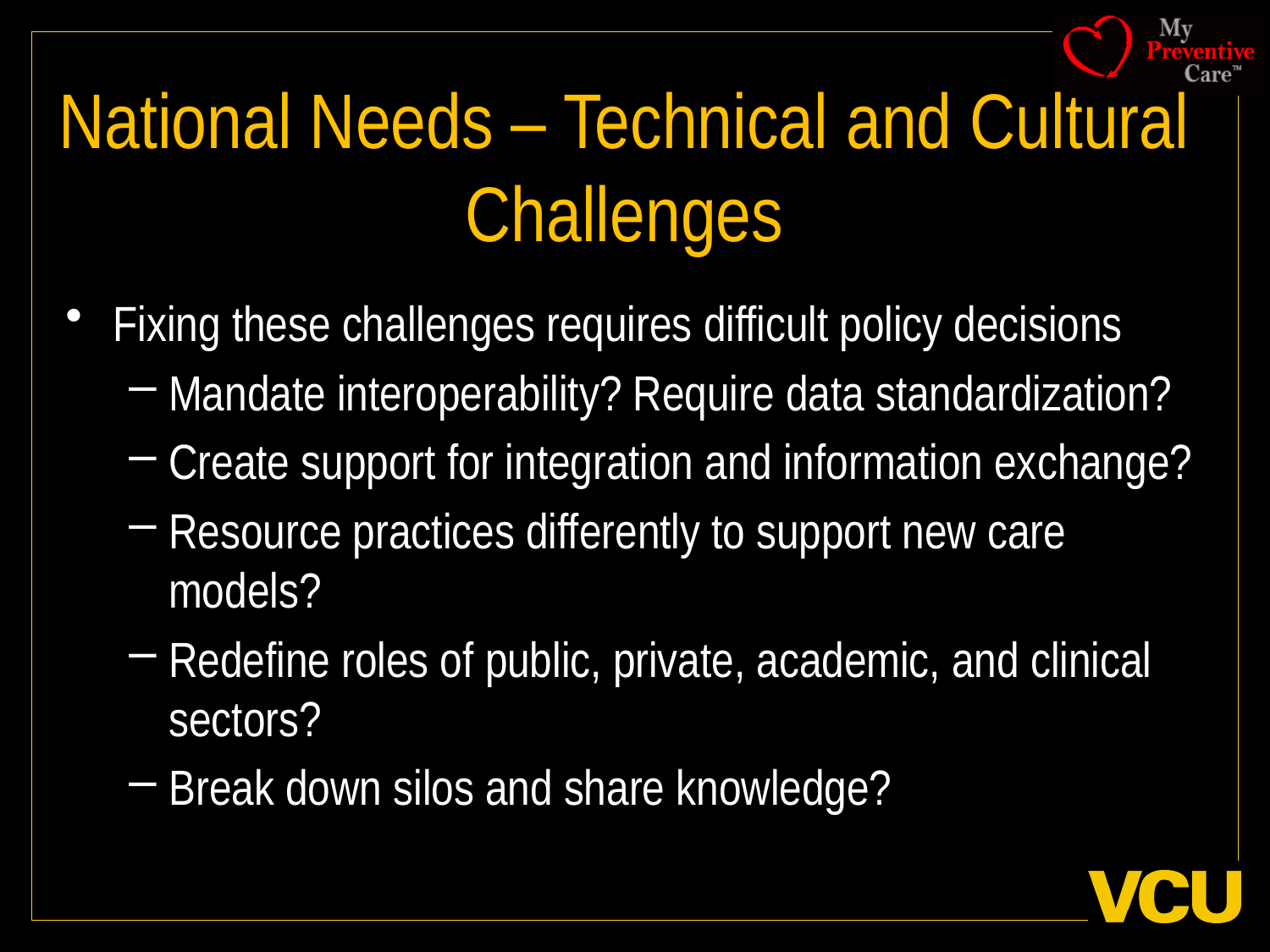

# National Needs – Technical and Cultural Challenges
Fixing these challenges requires difficult policy decisions
Mandate interoperability? Require data standardization?
Create support for integration and information exchange?
Resource practices differently to support new care models?
Redefine roles of public, private, academic, and clinical sectors?
Break down silos and share knowledge?